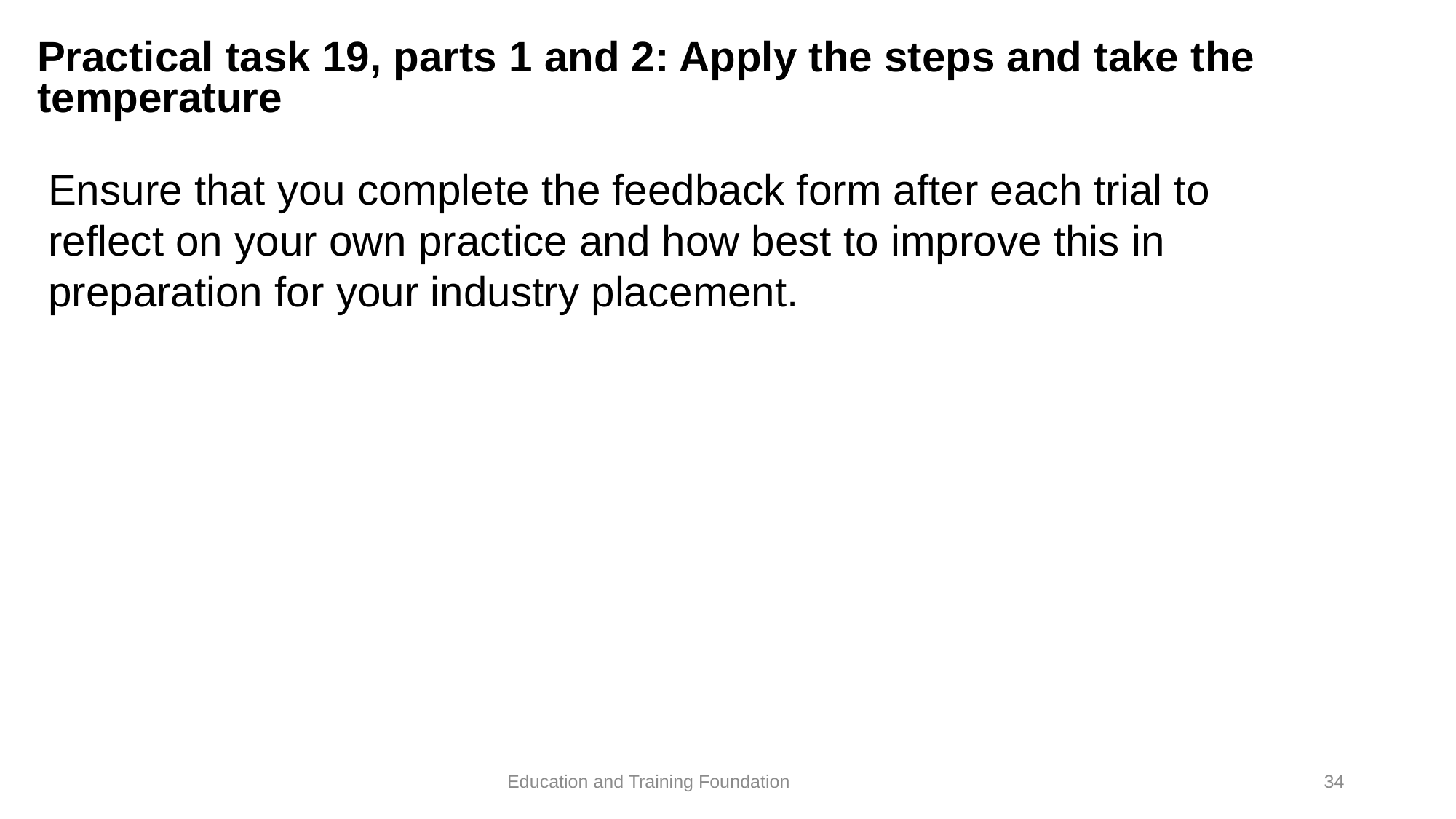

# Practical task 19, parts 1 and 2: Apply the steps and take the temperature
Ensure that you complete the feedback form after each trial to reflect on your own practice and how best to improve this in preparation for your industry placement.
34
Education and Training Foundation